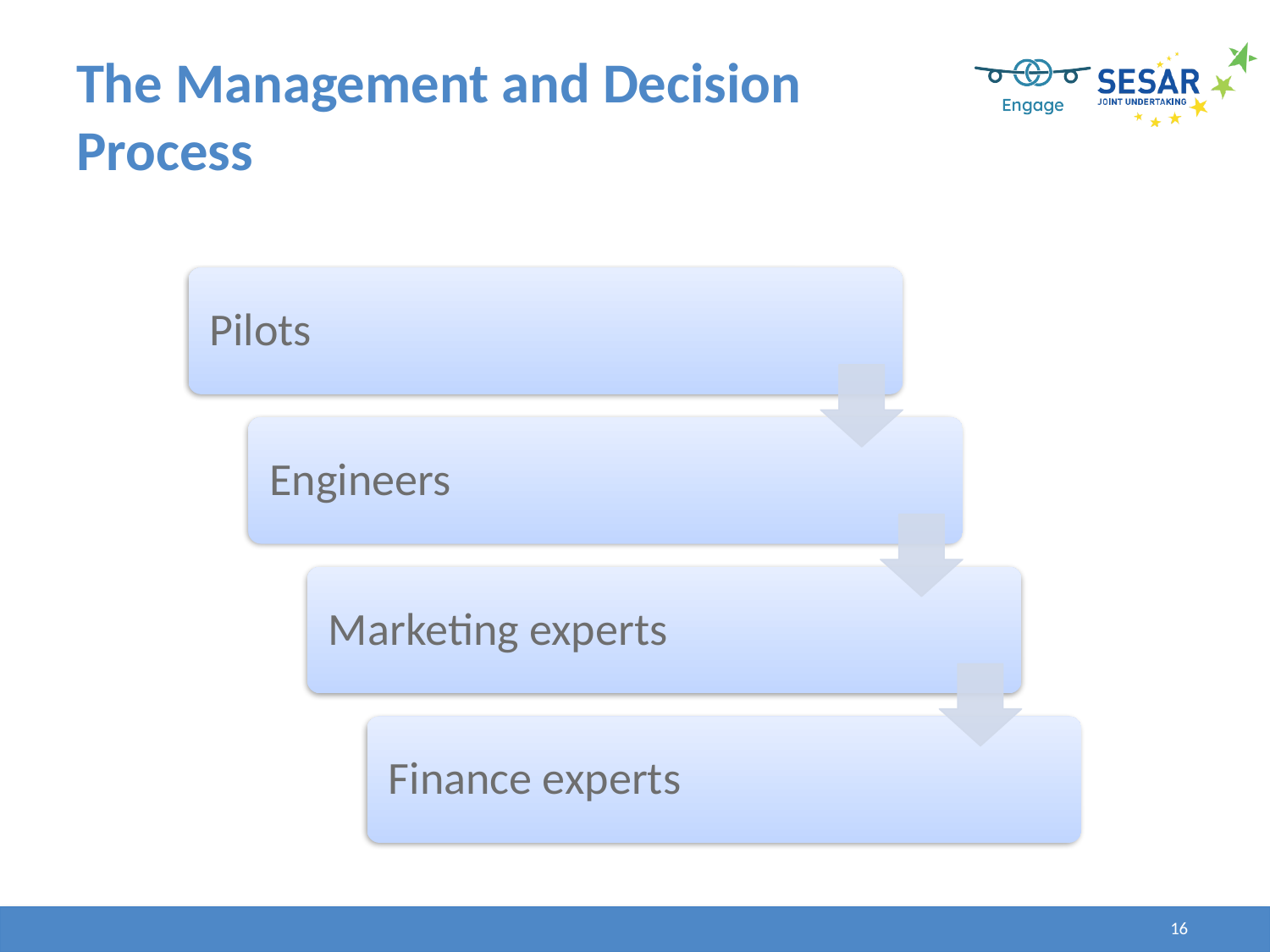

# The Management and Decision Process
Pilots
Engineers
Marketing experts
Finance experts

16